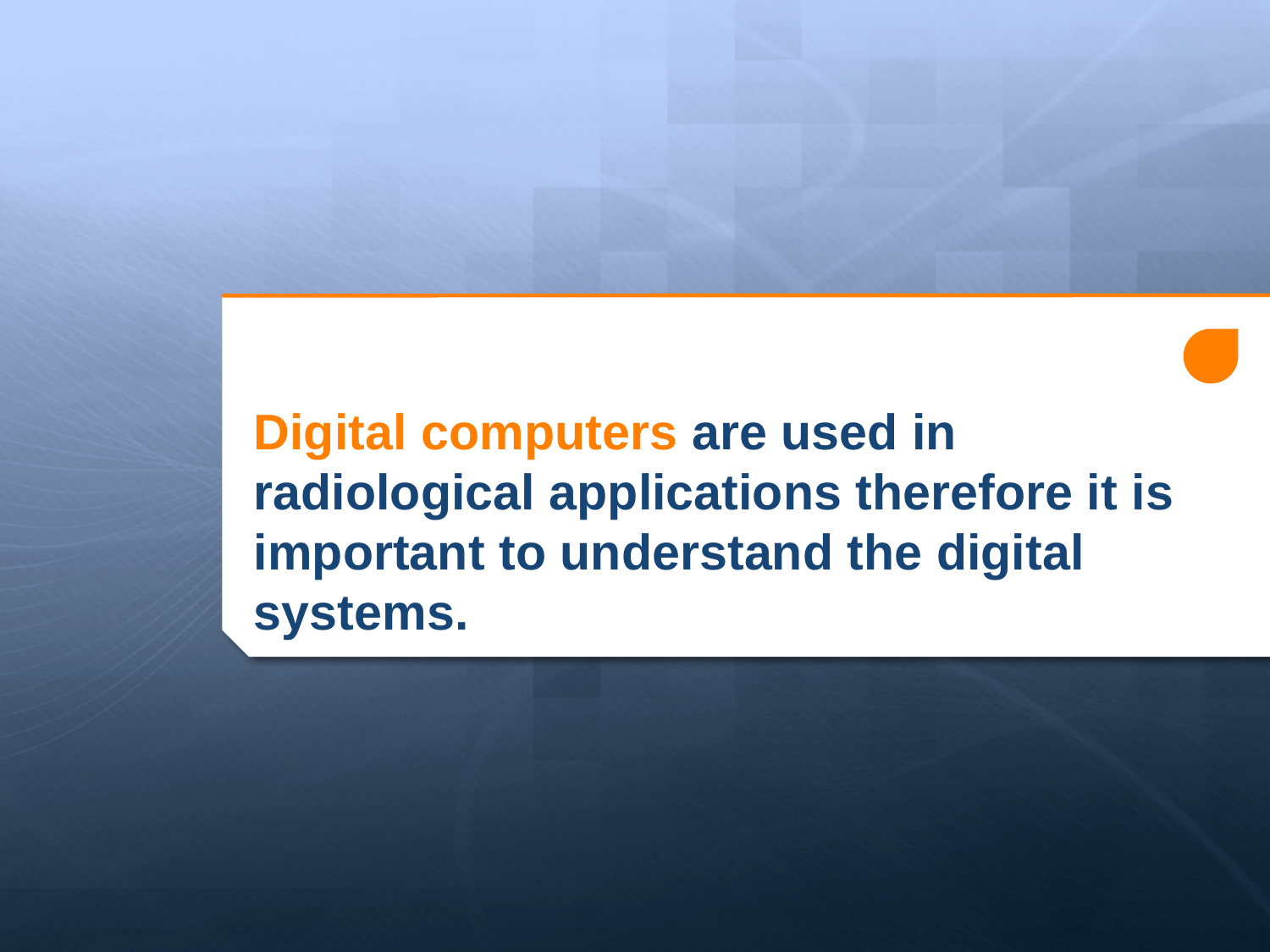

# Digital computers are used in radiological applications therefore it is important to understand the digital systems.